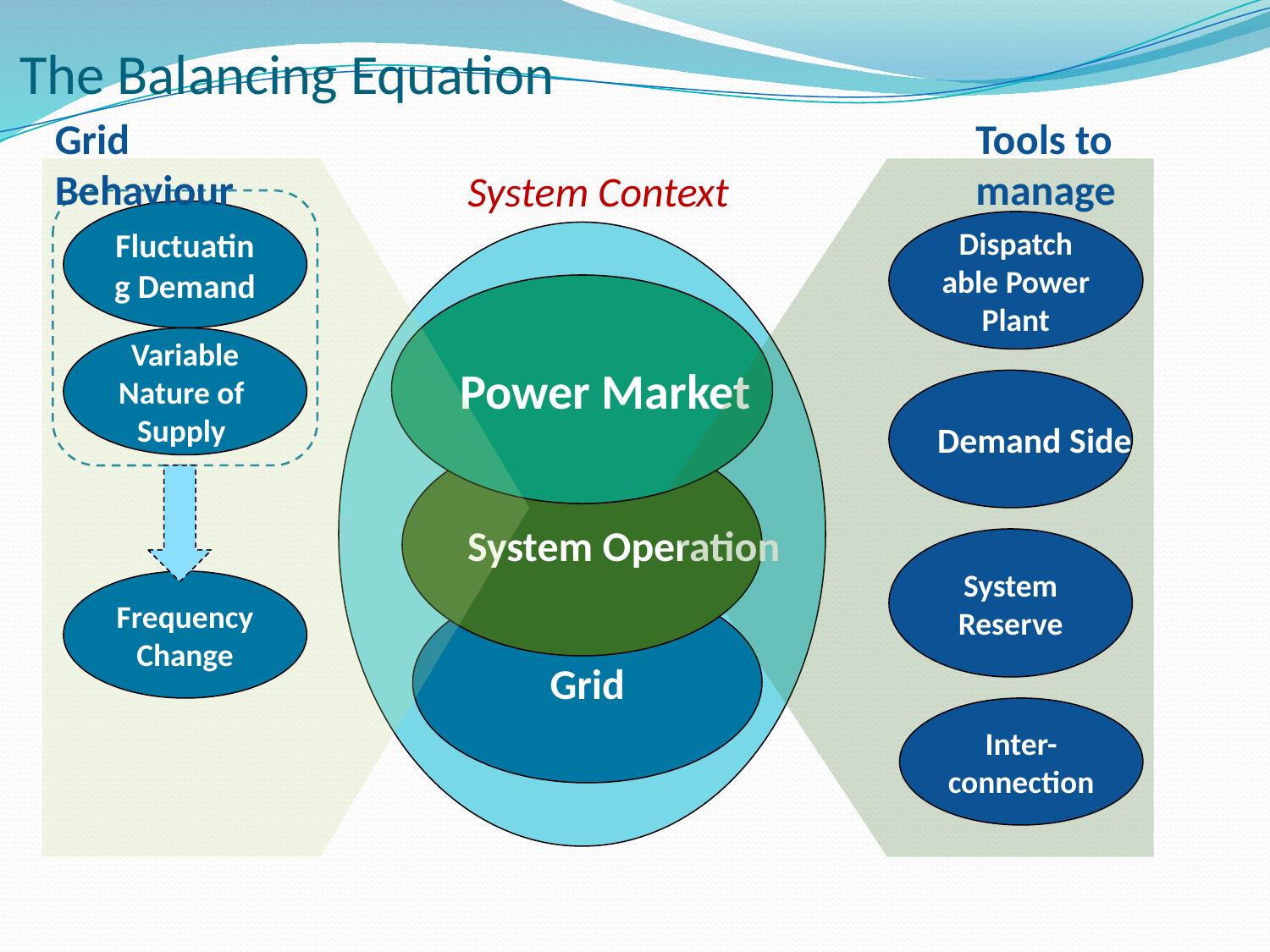

# The Balancing Equation
Grid Behaviour
Tools to manage

System Context

Fluctuating Demand
Dispatch able Power Plant

Power Market
Variable Nature of  Supply
Demand Side
System Operation

System Reserve
Frequency Change
Grid
Inter-connection